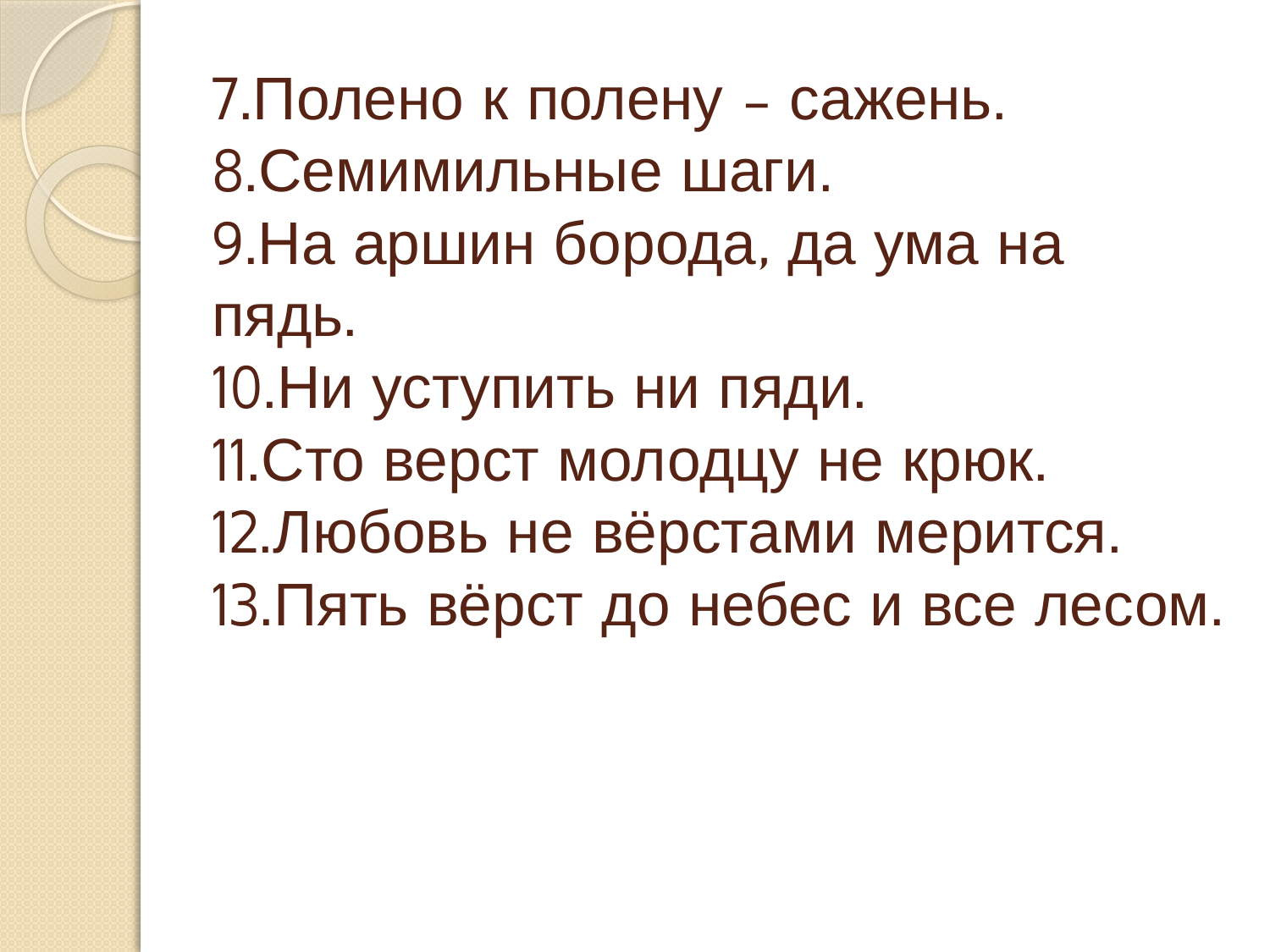

# 7.Полено к полену – сажень. 8.Семимильные шаги. 9.На аршин борода, да ума на пядь. 10.Ни уступить ни пяди. 11.Сто верст молодцу не крюк. 12.Любовь не вёрстами мерится. 13.Пять вёрст до небес и все лесом.